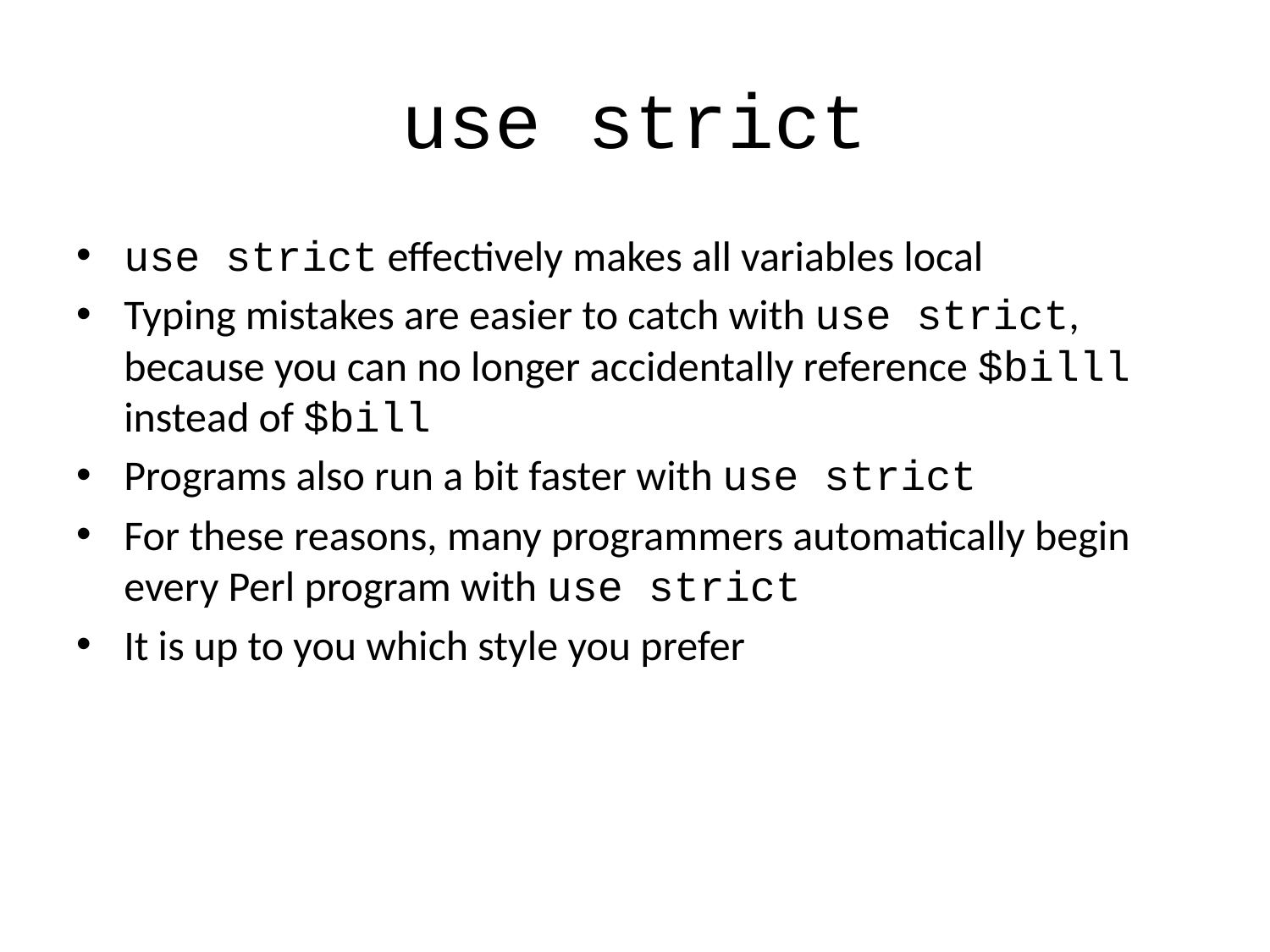

# use strict
use strict effectively makes all variables local
Typing mistakes are easier to catch with use strict, because you can no longer accidentally reference $billl instead of $bill
Programs also run a bit faster with use strict
For these reasons, many programmers automatically begin every Perl program with use strict
It is up to you which style you prefer